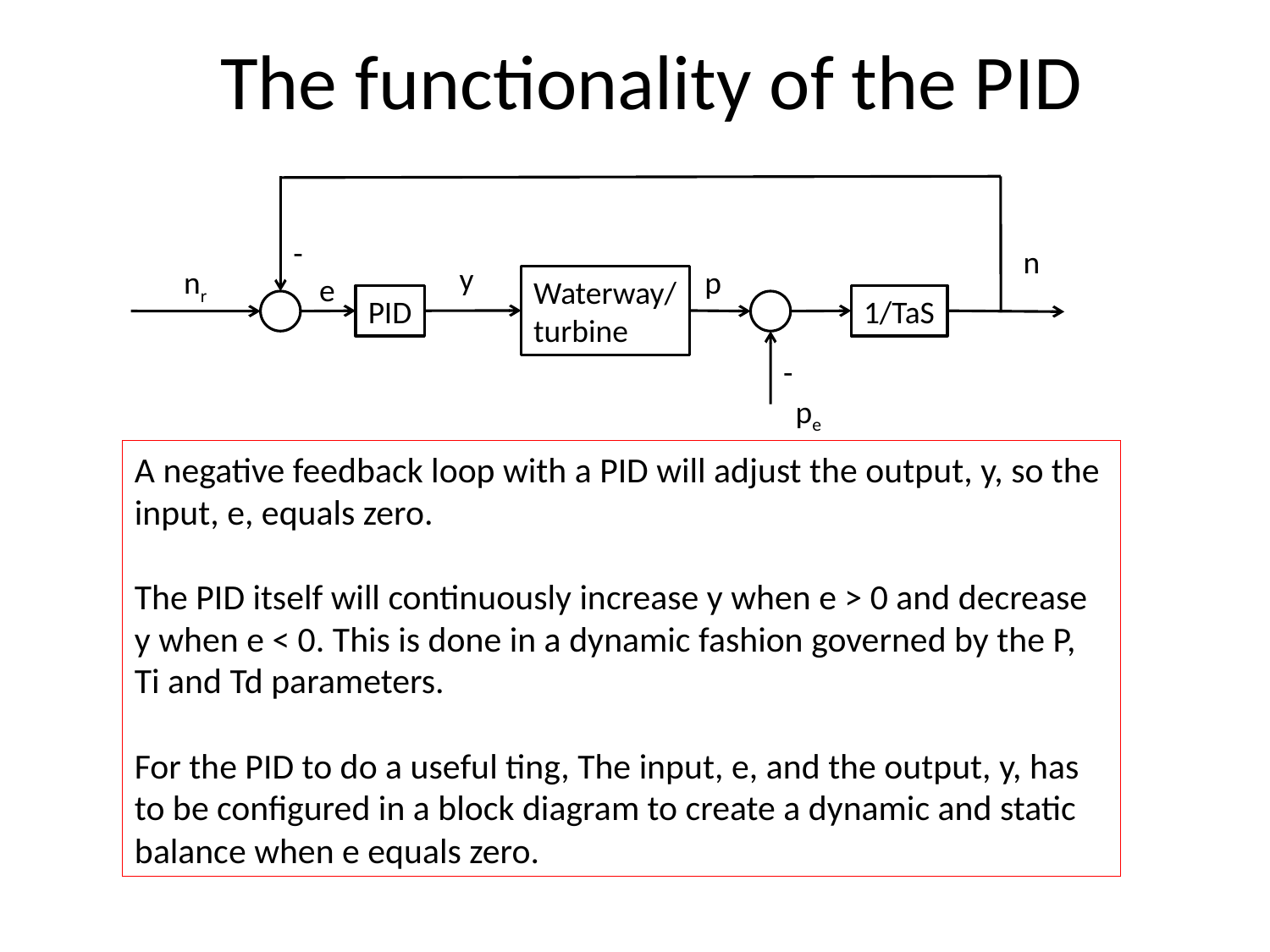

The functionality of the PID
-
n
y
nr
p
e
Waterway/
turbine
PID
1/TaS

-
pe
A negative feedback loop with a PID will adjust the output, y, so the input, e, equals zero.

The PID itself will continuously increase y when e > 0 and decrease y when e < 0. This is done in a dynamic fashion governed by the P, Ti and Td parameters.

For the PID to do a useful ting, The input, e, and the output, y, has to be configured in a block diagram to create a dynamic and static balance when e equals zero.